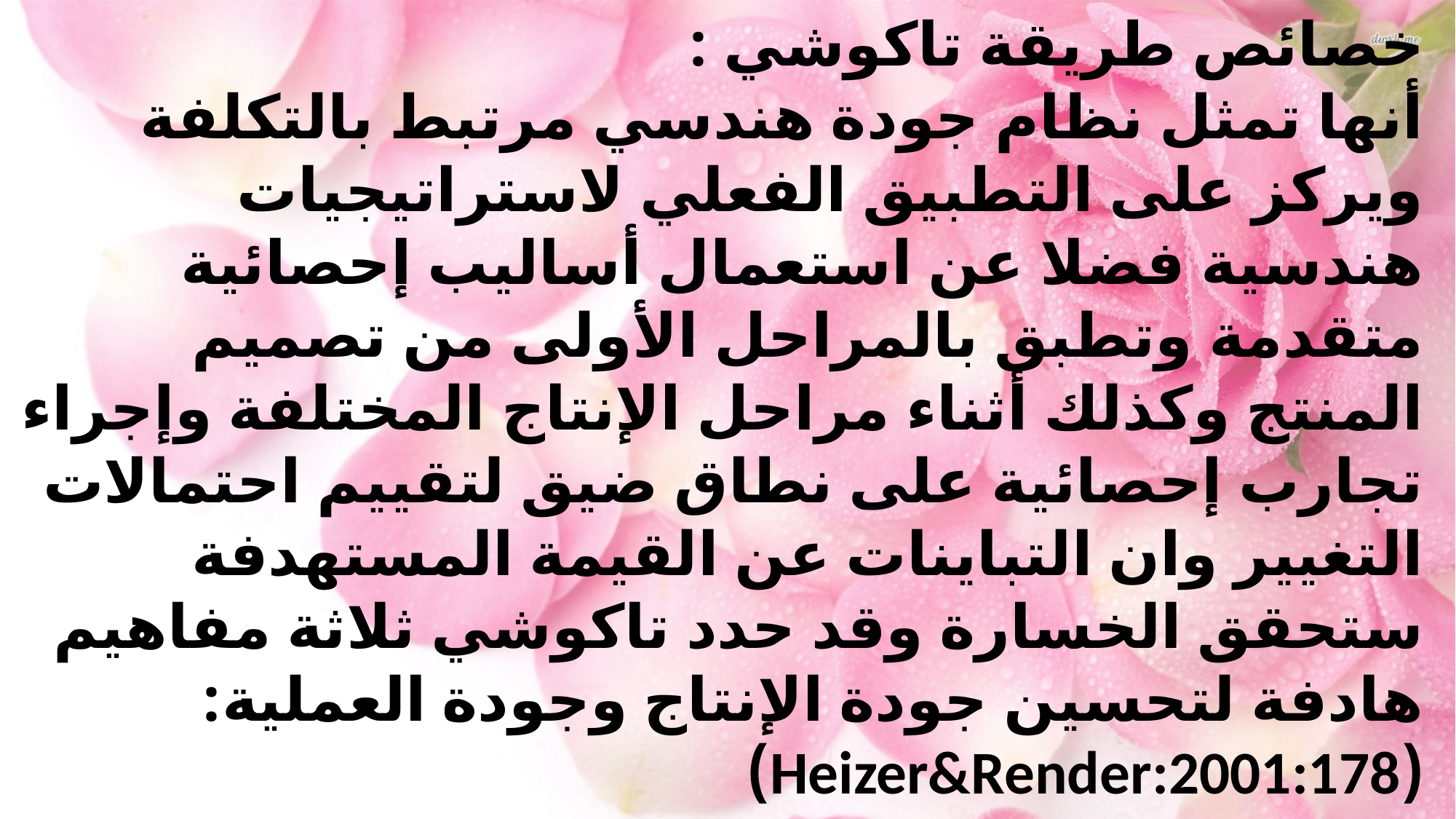

خصائص طريقة تاكوشي :
أنها تمثل نظام جودة هندسي مرتبط بالتكلفة ويركز على التطبيق الفعلي لاستراتيجيات هندسية فضلا عن استعمال أساليب إحصائية متقدمة وتطبق بالمراحل الأولى من تصميم المنتج وكذلك أثناء مراحل الإنتاج المختلفة وإجراء تجارب إحصائية على نطاق ضيق لتقييم احتمالات التغيير وان التباينات عن القيمة المستهدفة ستحقق الخسارة وقد حدد تاكوشي ثلاثة مفاهيم هادفة لتحسين جودة الإنتاج وجودة العملية:(Heizer&Render:2001:178)
ا – متانة جودة المنتجات.
ب – دالة خسارة الجودة.
ج – الجودة المستهدفة.